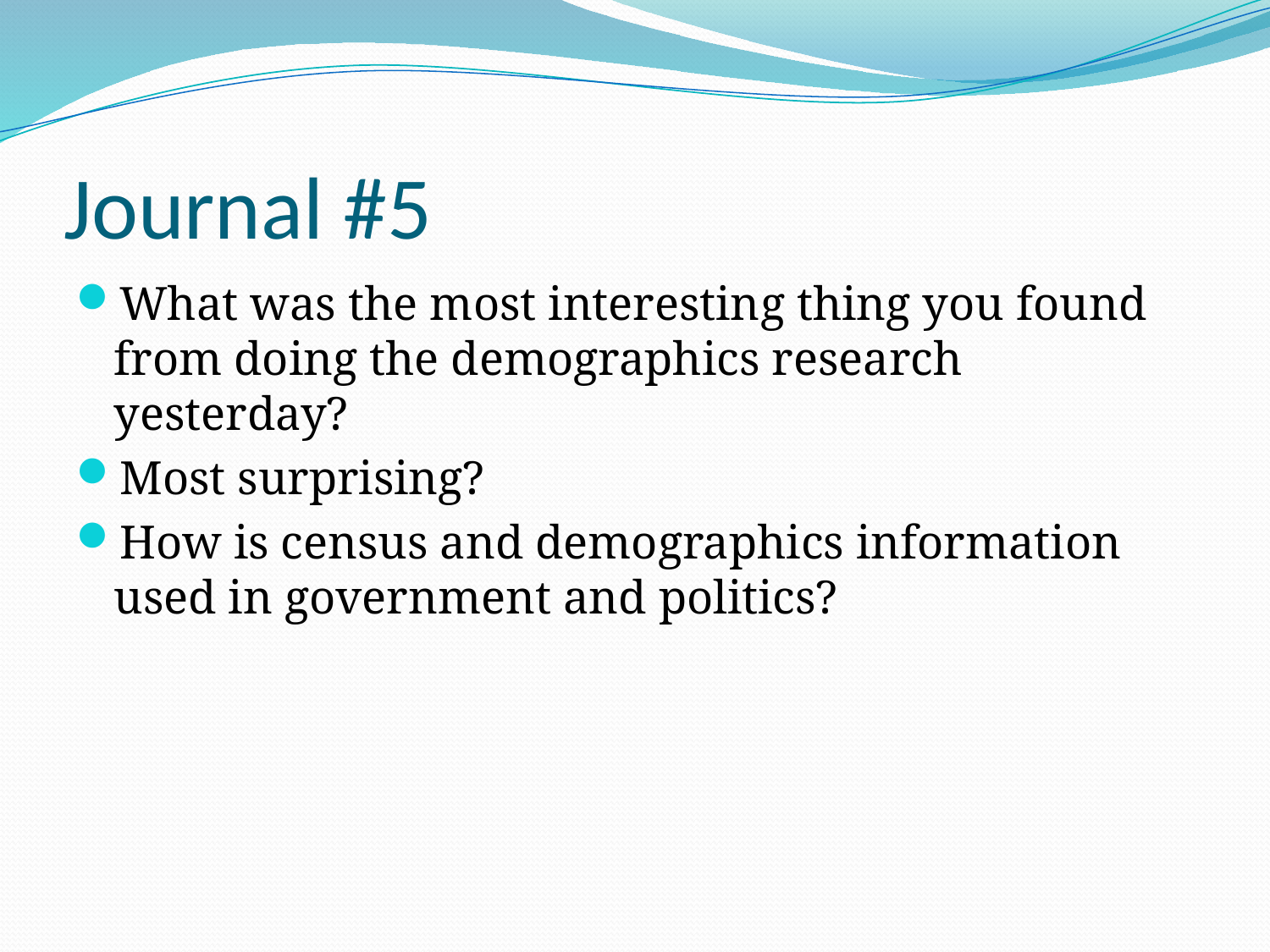

# Journal #5
What was the most interesting thing you found from doing the demographics research yesterday?
Most surprising?
How is census and demographics information used in government and politics?